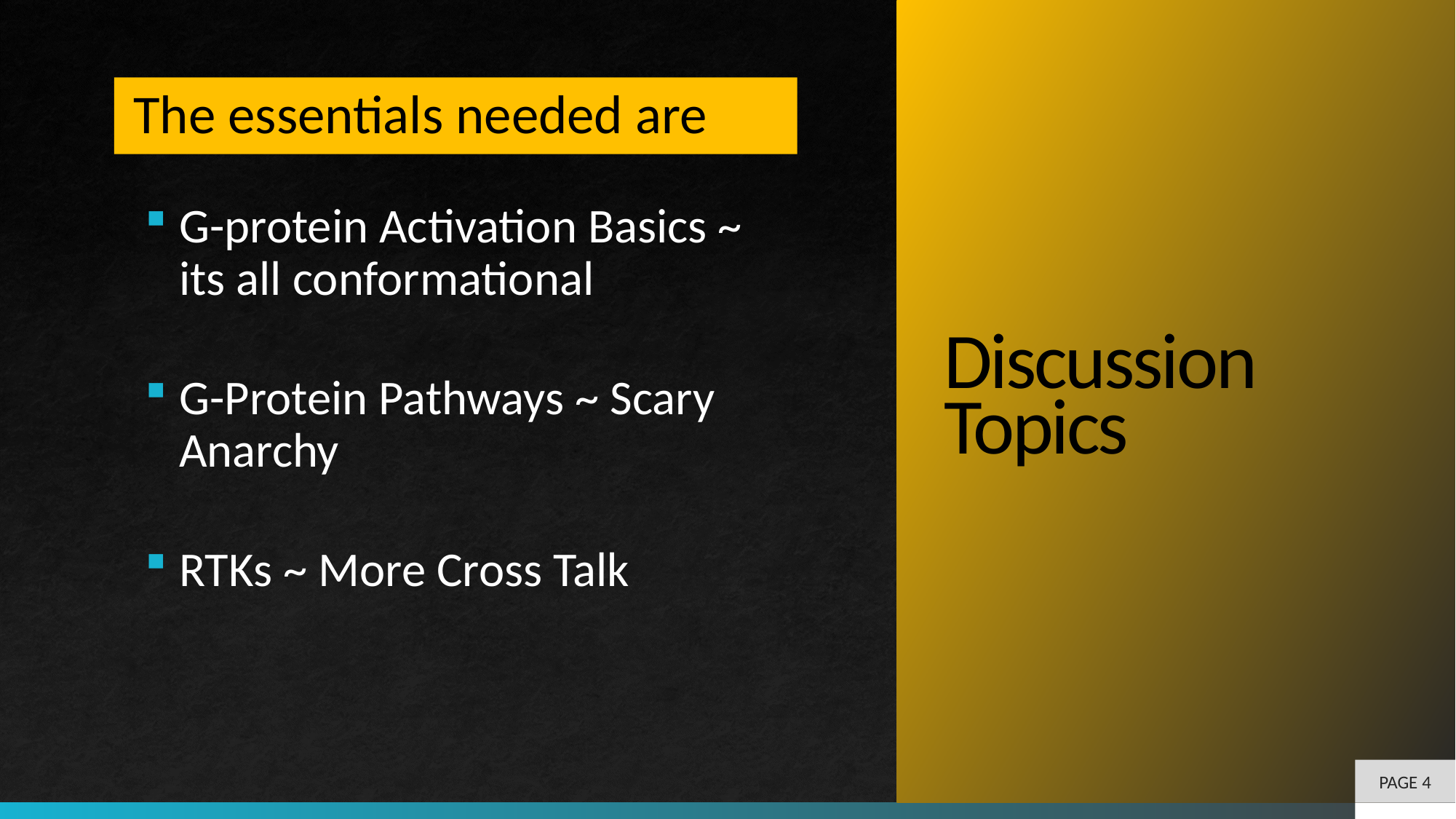

# Discussion Topics

The essentials needed are
G-protein Activation Basics ~ its all conformational

G-Protein Pathways ~ Scary Anarchy

RTKs ~ More Cross Talk
PAGE 4